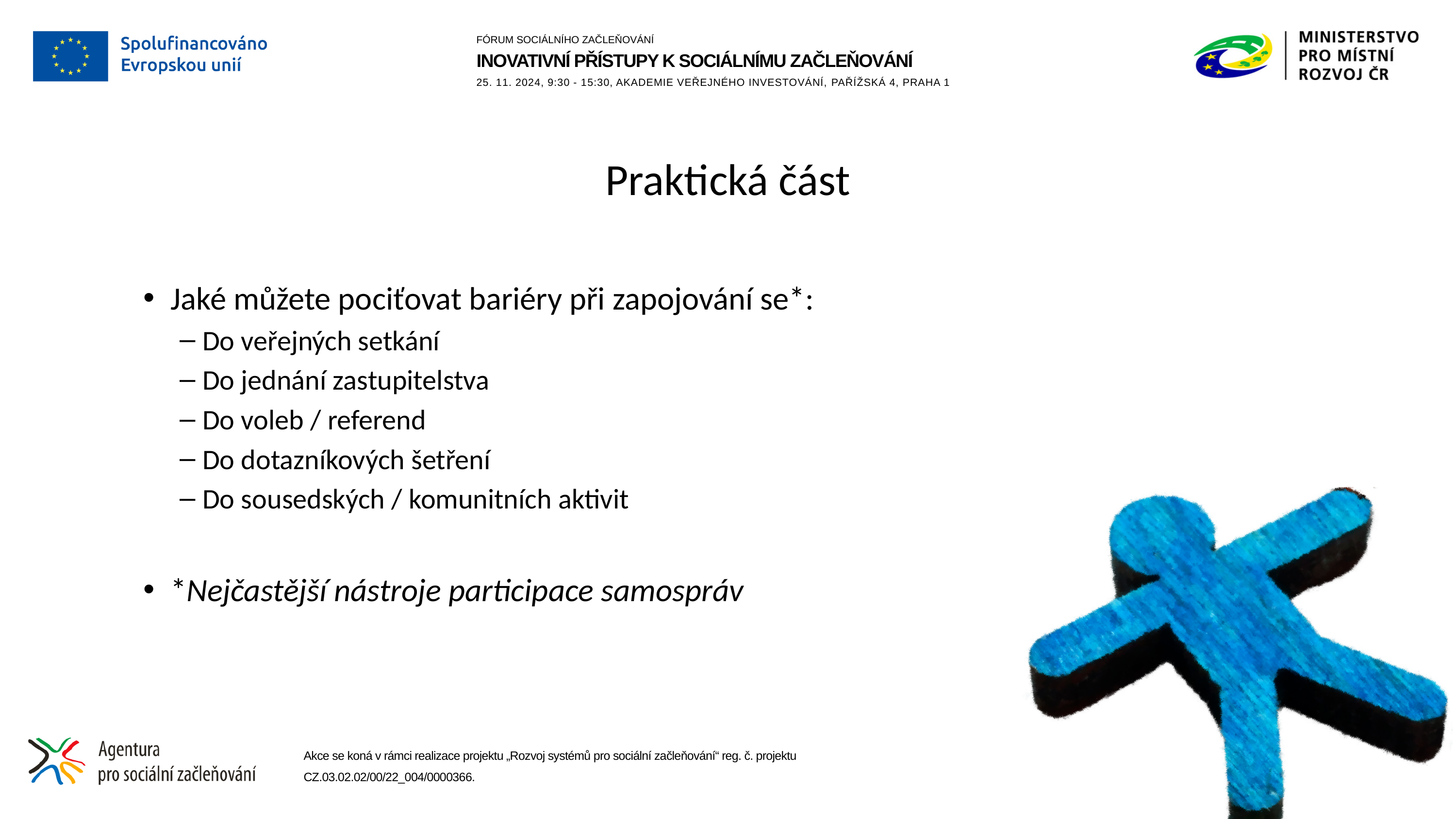

# Praktická část
Jaké můžete pociťovat bariéry při zapojování se*:
Do veřejných setkání
Do jednání zastupitelstva
Do voleb / referend
Do dotazníkových šetření
Do sousedských / komunitních aktivit

*Nejčastější nástroje participace samospráv